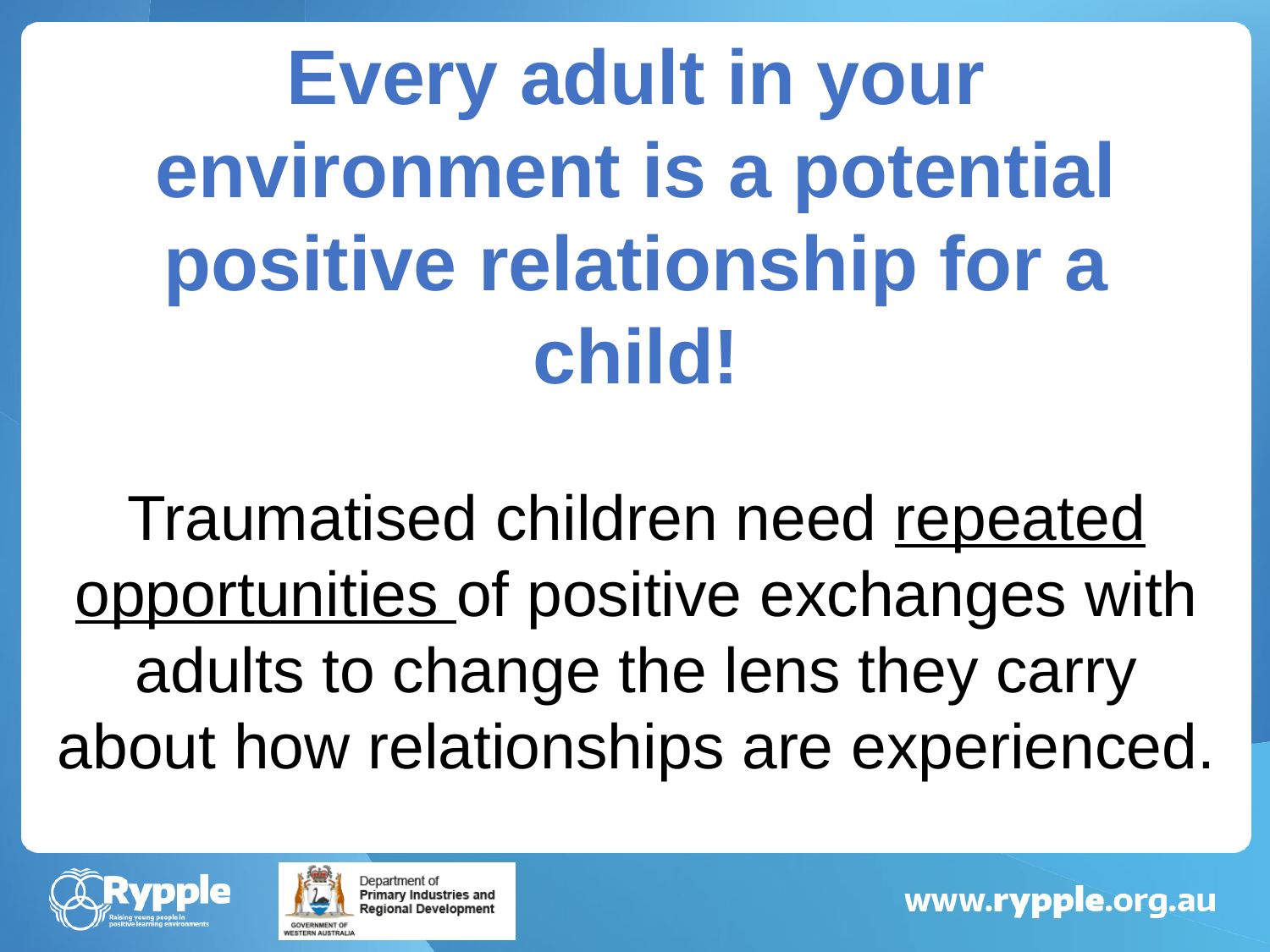

Every adult in your environment is a potential positive relationship for a child!

Traumatised children need repeated opportunities of positive exchanges with adults to change the lens they carry about how relationships are experienced.